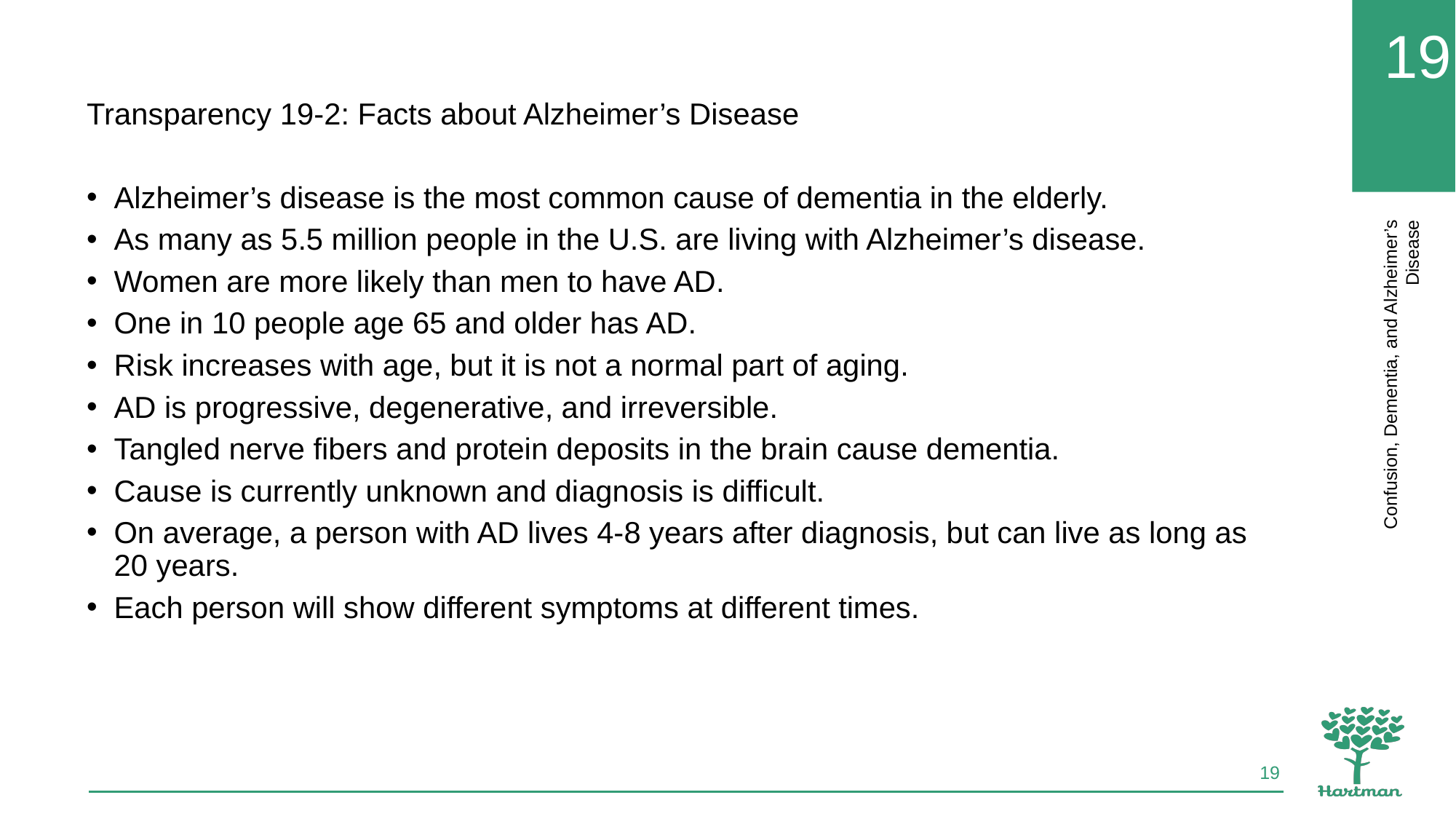

Transparency 19-2: Facts about Alzheimer’s Disease

Alzheimer’s disease is the most common cause of dementia in the elderly.
As many as 5.5 million people in the U.S. are living with Alzheimer’s disease.
Women are more likely than men to have AD.
One in 10 people age 65 and older has AD.
Risk increases with age, but it is not a normal part of aging.
AD is progressive, degenerative, and irreversible.
Tangled nerve fibers and protein deposits in the brain cause dementia.
Cause is currently unknown and diagnosis is difficult.
On average, a person with AD lives 4-8 years after diagnosis, but can live as long as 20 years.
Each person will show different symptoms at different times.

19